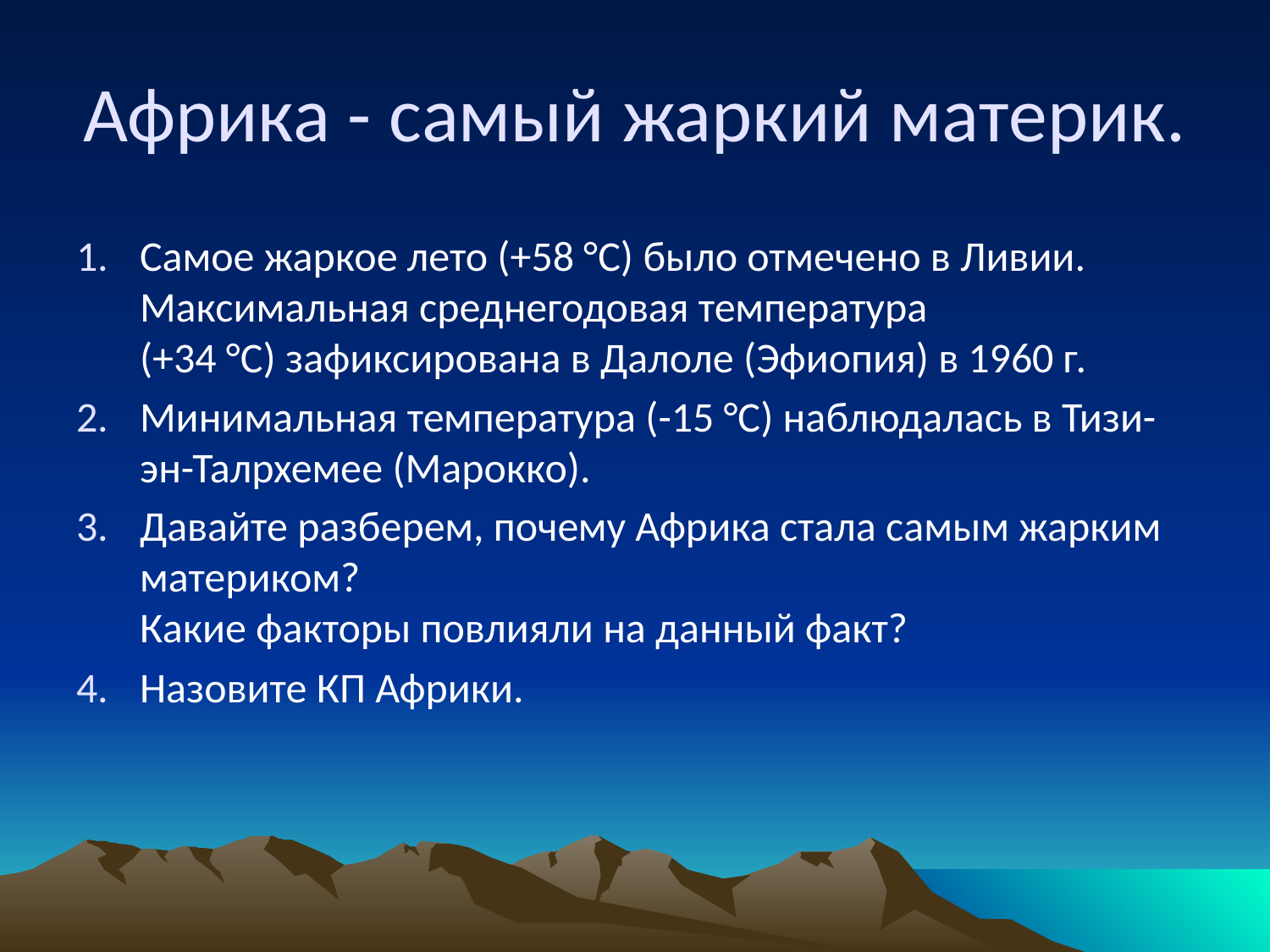

# Африка - самый жаркий материк.
Самое жаркое лето (+58 °С) было отмечено в Ливии.  Максимальная среднегодовая температура
(+34 °С) зафиксирована в Далоле (Эфиопия) в 1960 г.
Минимальная температура (-15 °С) наблюдалась в Тизи-эн-Талрхемее (Марокко).
Давайте разберем, почему Африка стала самым жарким материком?
Какие факторы повлияли на данный факт?
Назовите КП Африки.